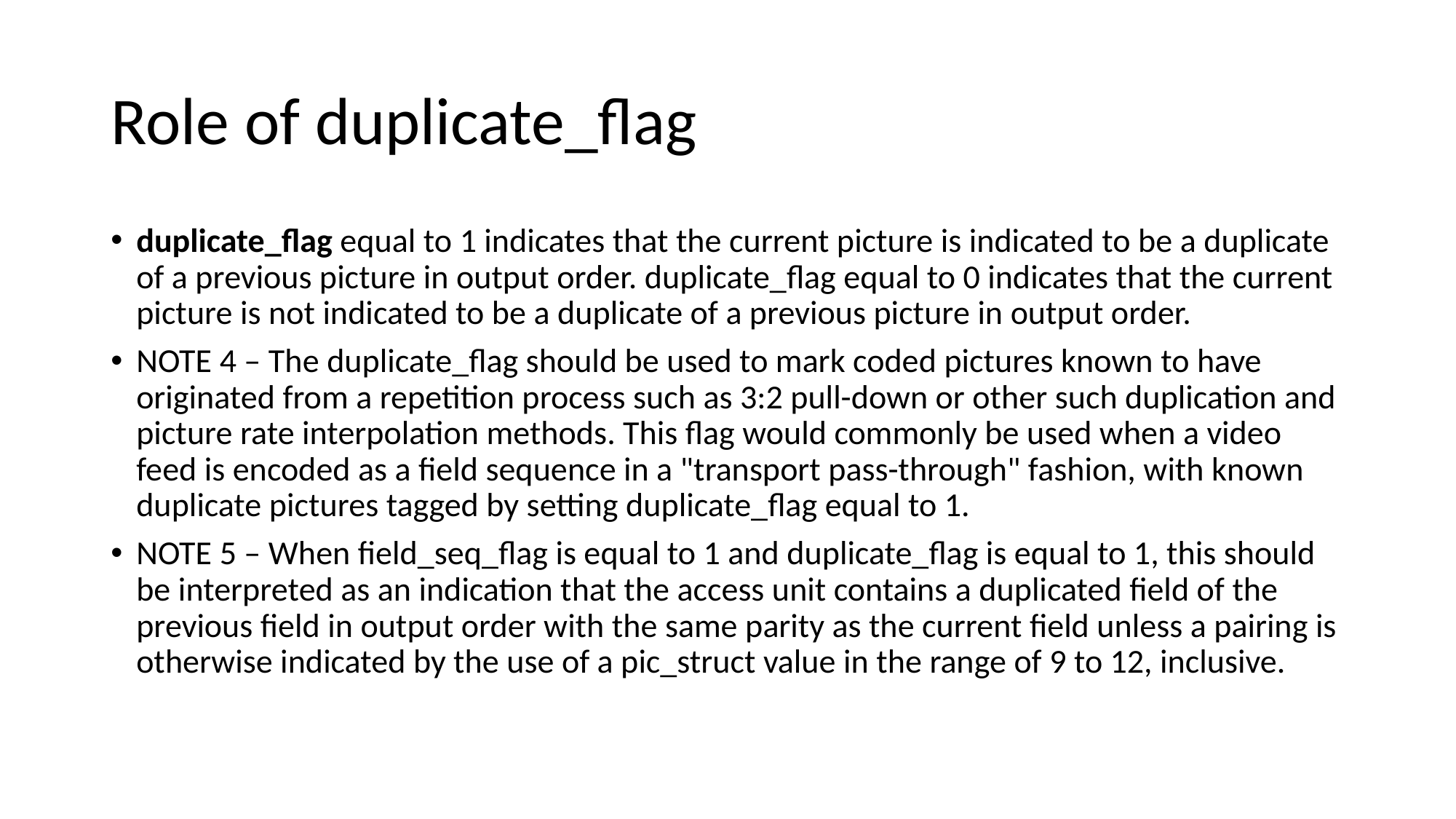

# Role of duplicate_flag
duplicate_flag equal to 1 indicates that the current picture is indicated to be a duplicate of a previous picture in output order. duplicate_flag equal to 0 indicates that the current picture is not indicated to be a duplicate of a previous picture in output order.
NOTE 4 – The duplicate_flag should be used to mark coded pictures known to have originated from a repetition process such as 3:2 pull-down or other such duplication and picture rate interpolation methods. This flag would commonly be used when a video feed is encoded as a field sequence in a "transport pass-through" fashion, with known duplicate pictures tagged by setting duplicate_flag equal to 1.
NOTE 5 – When field_seq_flag is equal to 1 and duplicate_flag is equal to 1, this should be interpreted as an indication that the access unit contains a duplicated field of the previous field in output order with the same parity as the current field unless a pairing is otherwise indicated by the use of a pic_struct value in the range of 9 to 12, inclusive.